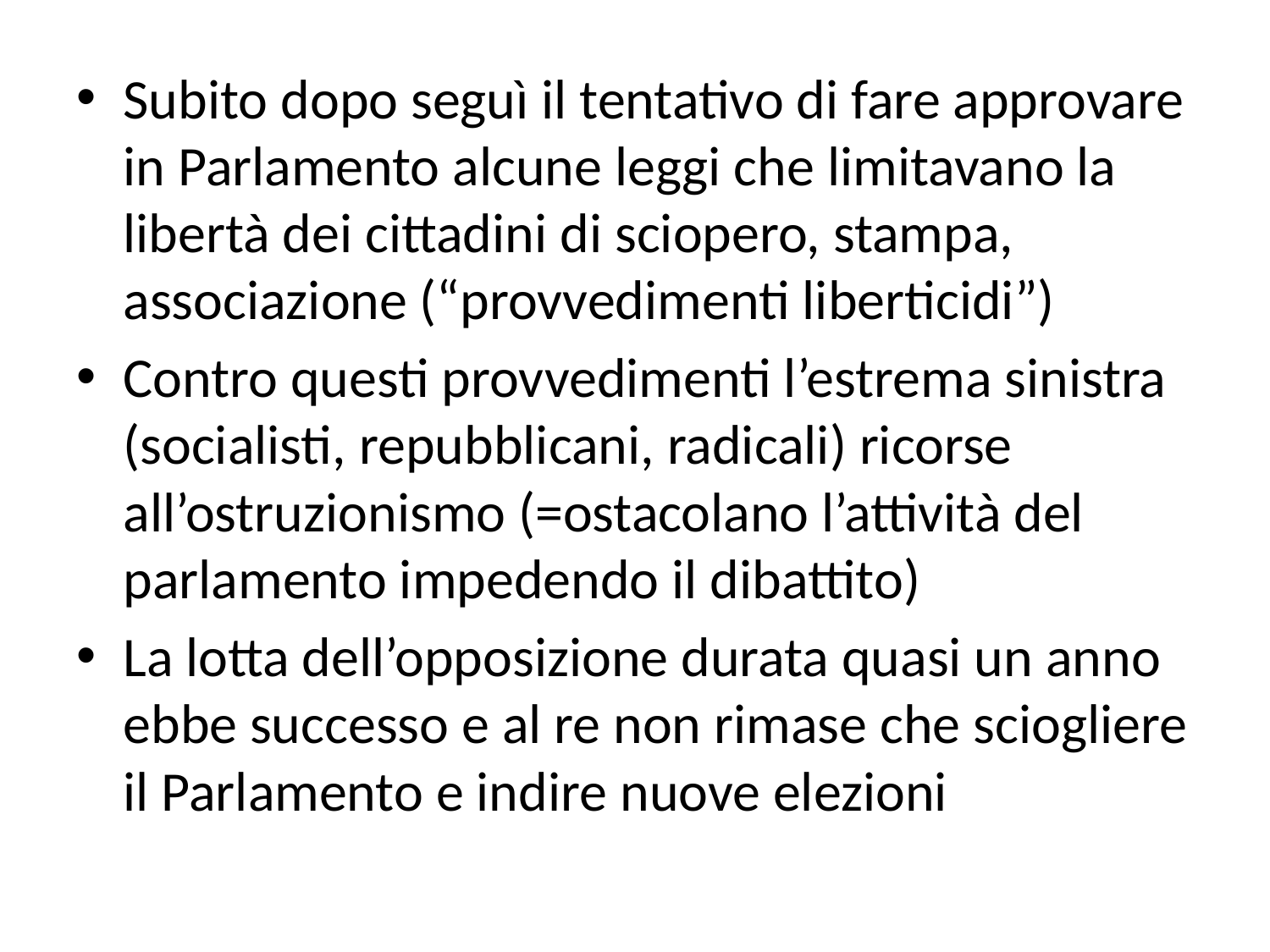

Subito dopo seguì il tentativo di fare approvare in Parlamento alcune leggi che limitavano la libertà dei cittadini di sciopero, stampa, associazione (“provvedimenti liberticidi”)
Contro questi provvedimenti l’estrema sinistra (socialisti, repubblicani, radicali) ricorse all’ostruzionismo (=ostacolano l’attività del parlamento impedendo il dibattito)
La lotta dell’opposizione durata quasi un anno ebbe successo e al re non rimase che sciogliere il Parlamento e indire nuove elezioni